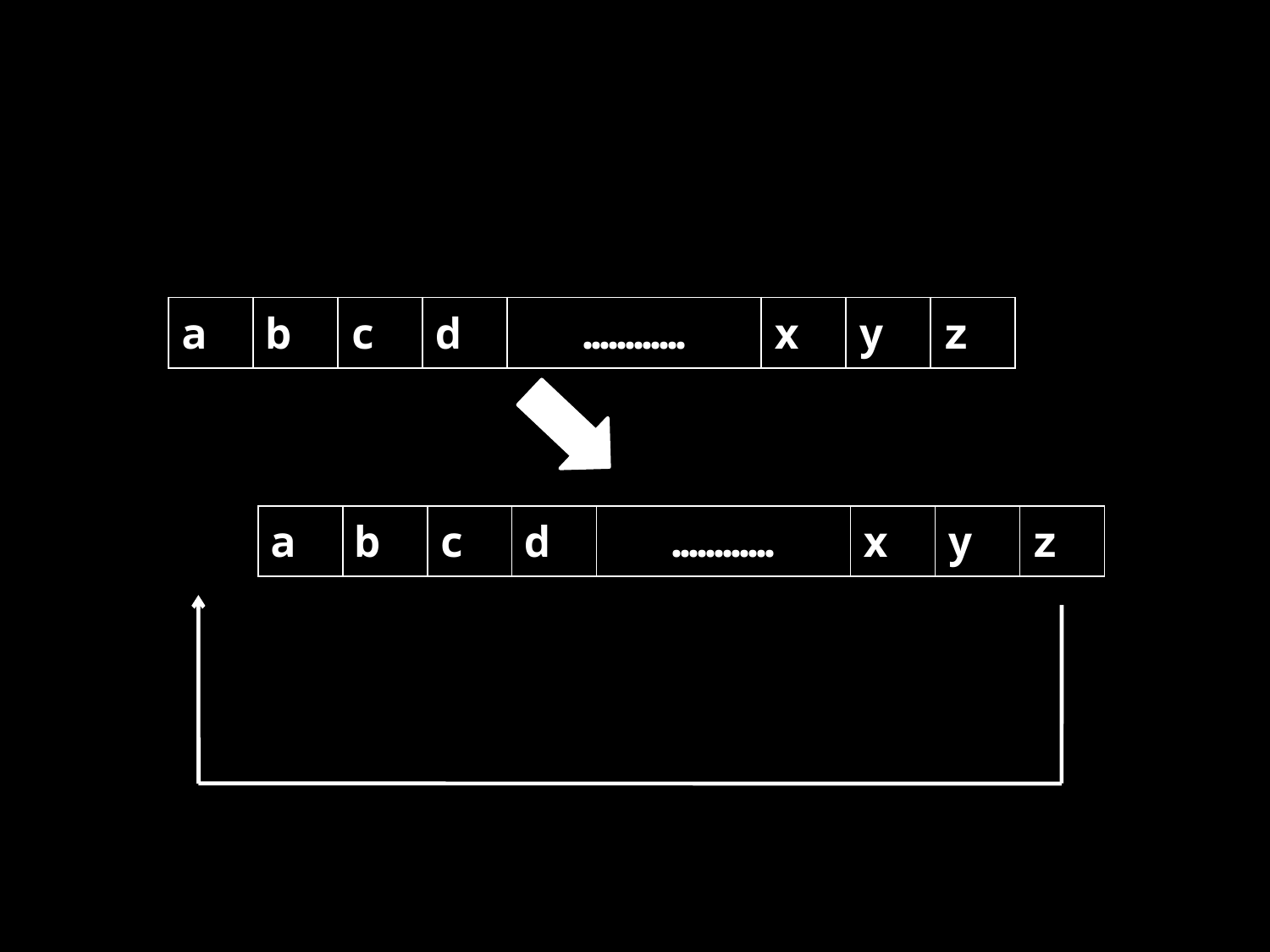

| a | b | c | d | ………… | x | y | z |
| --- | --- | --- | --- | --- | --- | --- | --- |

| a | b | c | d | ………… | x | y | z |
| --- | --- | --- | --- | --- | --- | --- | --- |